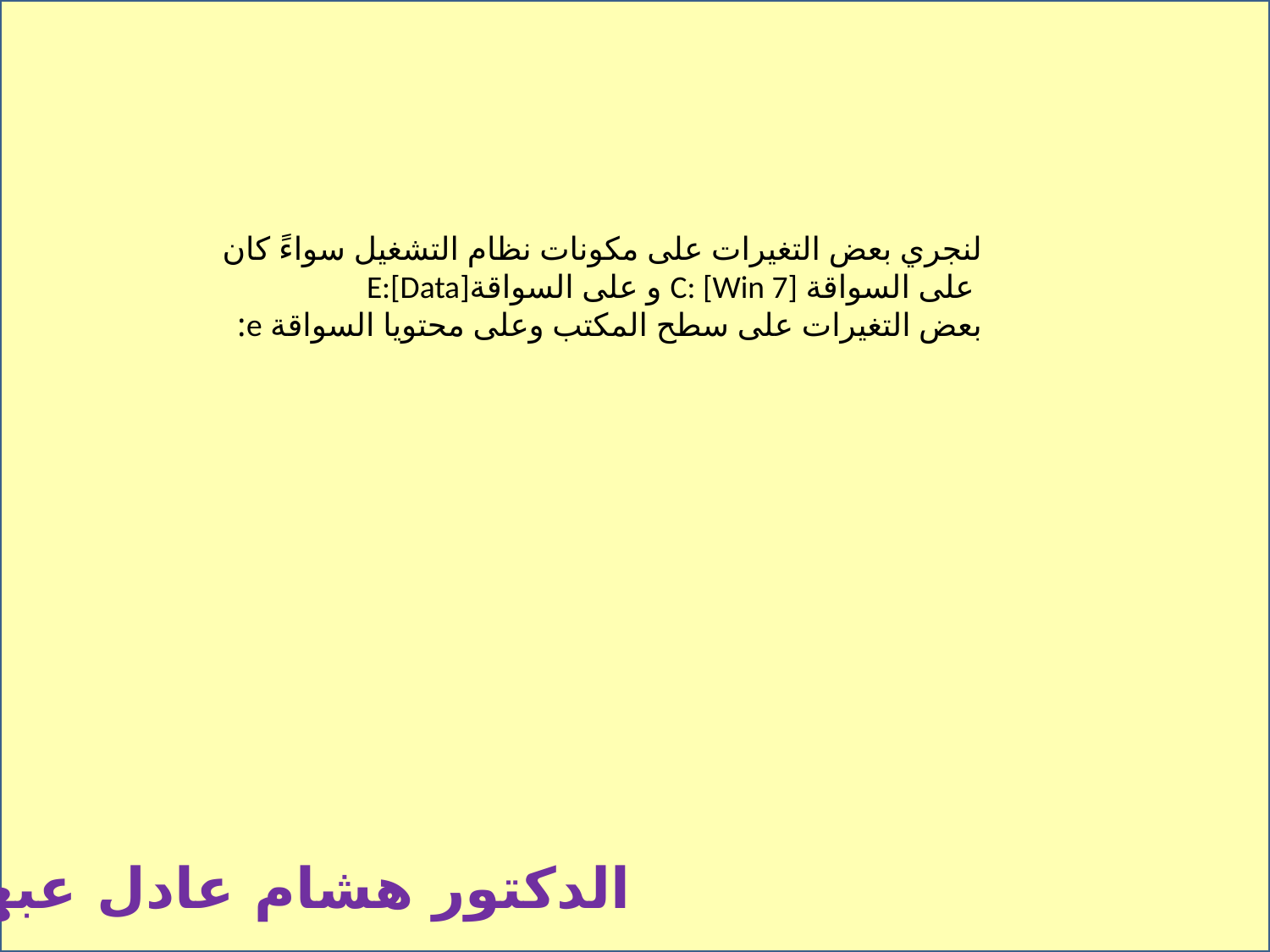

لنجري بعض التغيرات على مكونات نظام التشغيل سواءً كان
 على السواقة C: [Win 7] و على السواقةE:[Data]
بعض التغيرات على سطح المكتب وعلى محتويا السواقة e:

الدكتور هشام عادل عبهري